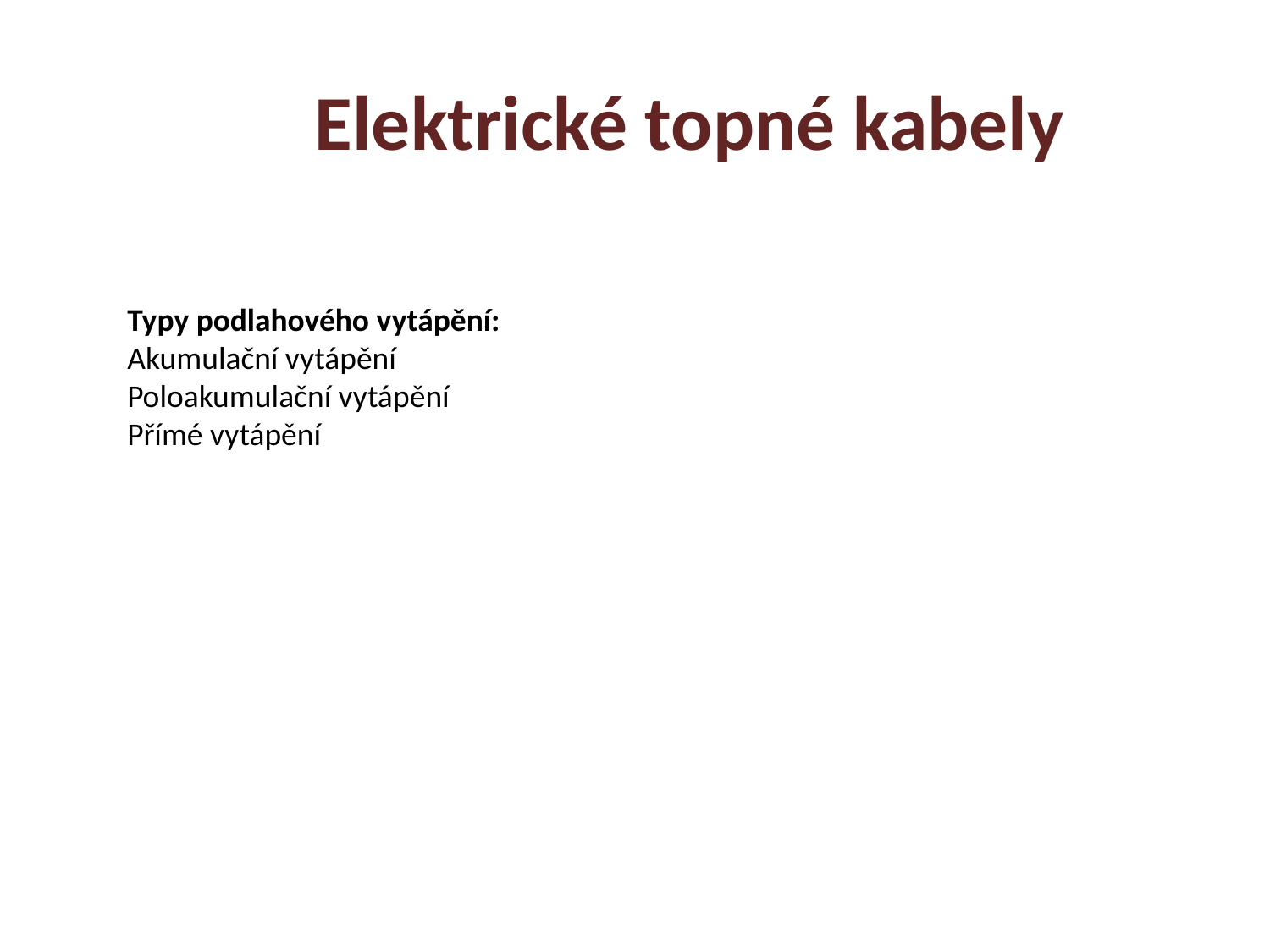

Elektrické topné kabely

Typy podlahového vytápění:
Akumulační vytápění
Poloakumulační vytápění
Přímé vytápění